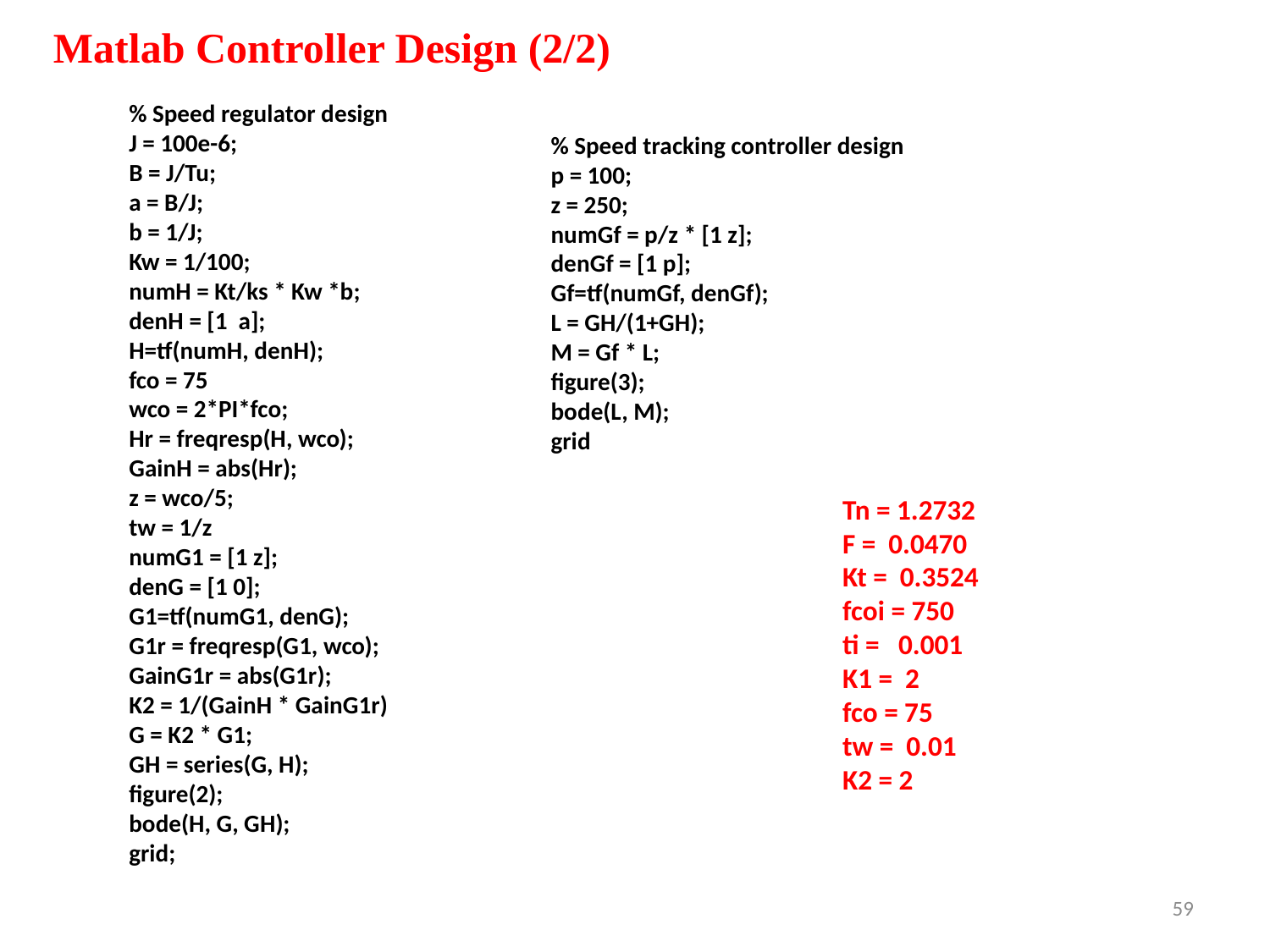

Matlab Controller Design (2/2)
% Speed regulator design
J = 100e-6;
B = J/Tu;
a = B/J;
b = 1/J;
Kw = 1/100;
numH = Kt/ks * Kw *b;
denH = [1  a];
H=tf(numH, denH);
fco = 75
wco = 2*PI*fco;
Hr = freqresp(H, wco);
GainH = abs(Hr);
z = wco/5;
tw = 1/z
numG1 = [1 z];
denG = [1 0];
G1=tf(numG1, denG);
G1r = freqresp(G1, wco);
GainG1r = abs(G1r);
K2 = 1/(GainH * GainG1r)
G = K2 * G1;
GH = series(G, H);
figure(2);
bode(H, G, GH);
grid;
% Speed tracking controller design
p = 100;
z = 250;
numGf = p/z * [1 z];
denGf = [1 p];
Gf=tf(numGf, denGf);
L = GH/(1+GH);
M = Gf * L;
figure(3);
bode(L, M);
grid
Tn = 1.2732
F =  0.0470
Kt =  0.3524
fcoi = 750
ti =   0.001
K1 =  2
fco = 75
tw =  0.01
K2 = 2
59